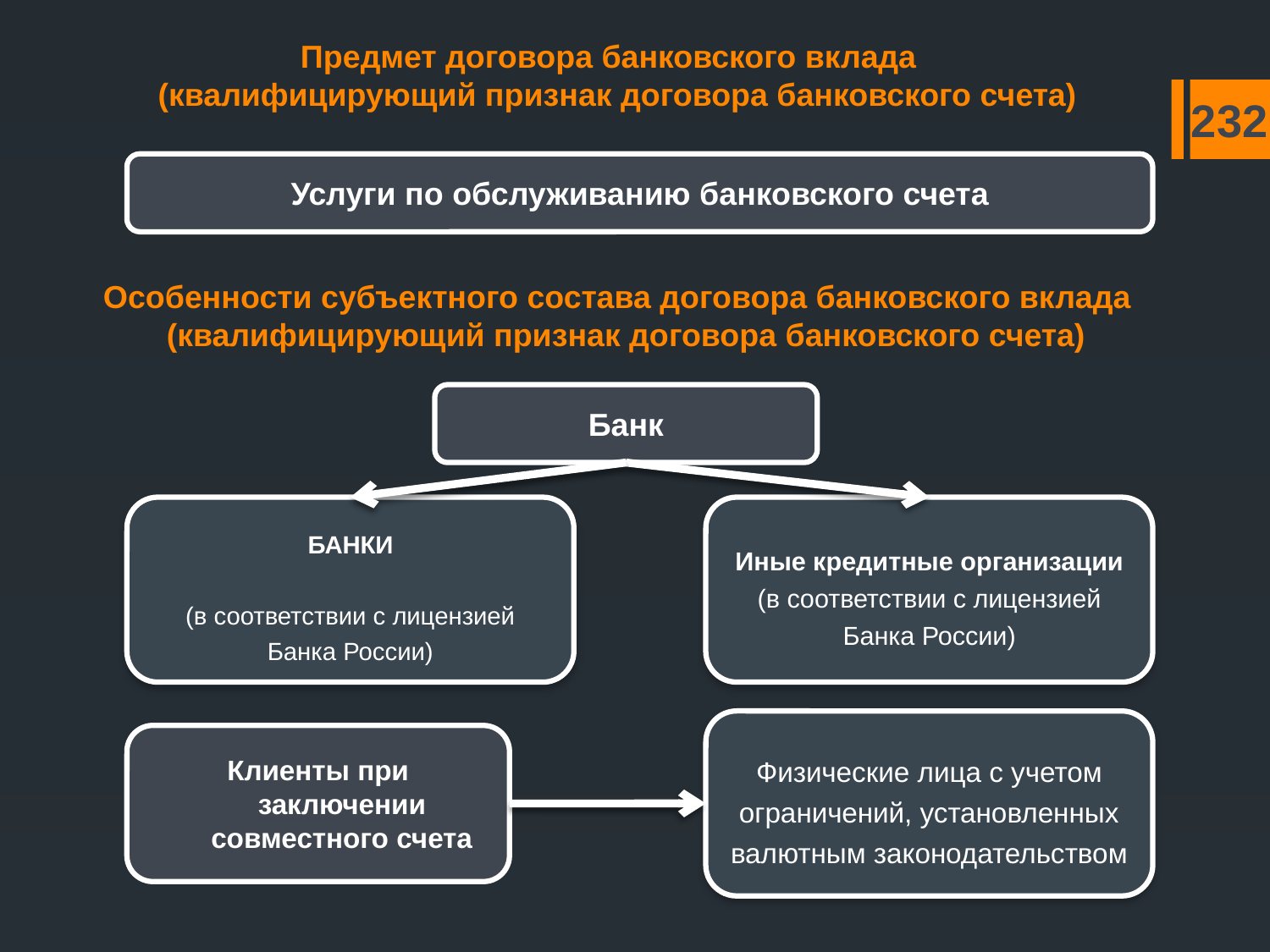

Предмет договора банковского вклада
(квалифицирующий признак договора банковского счета)
232
Услуги по обслуживанию банковского счета
Особенности субъектного состава договора банковского вклада
(квалифицирующий признак договора банковского счета)
Банк

БАНКИ

(в соответствии с лицензией Банка России)

Иные кредитные организации
(в соответствии с лицензией Банка России)

Физические лица с учетом ограничений, установленных валютным законодательством
Клиенты при заключении совместного счета